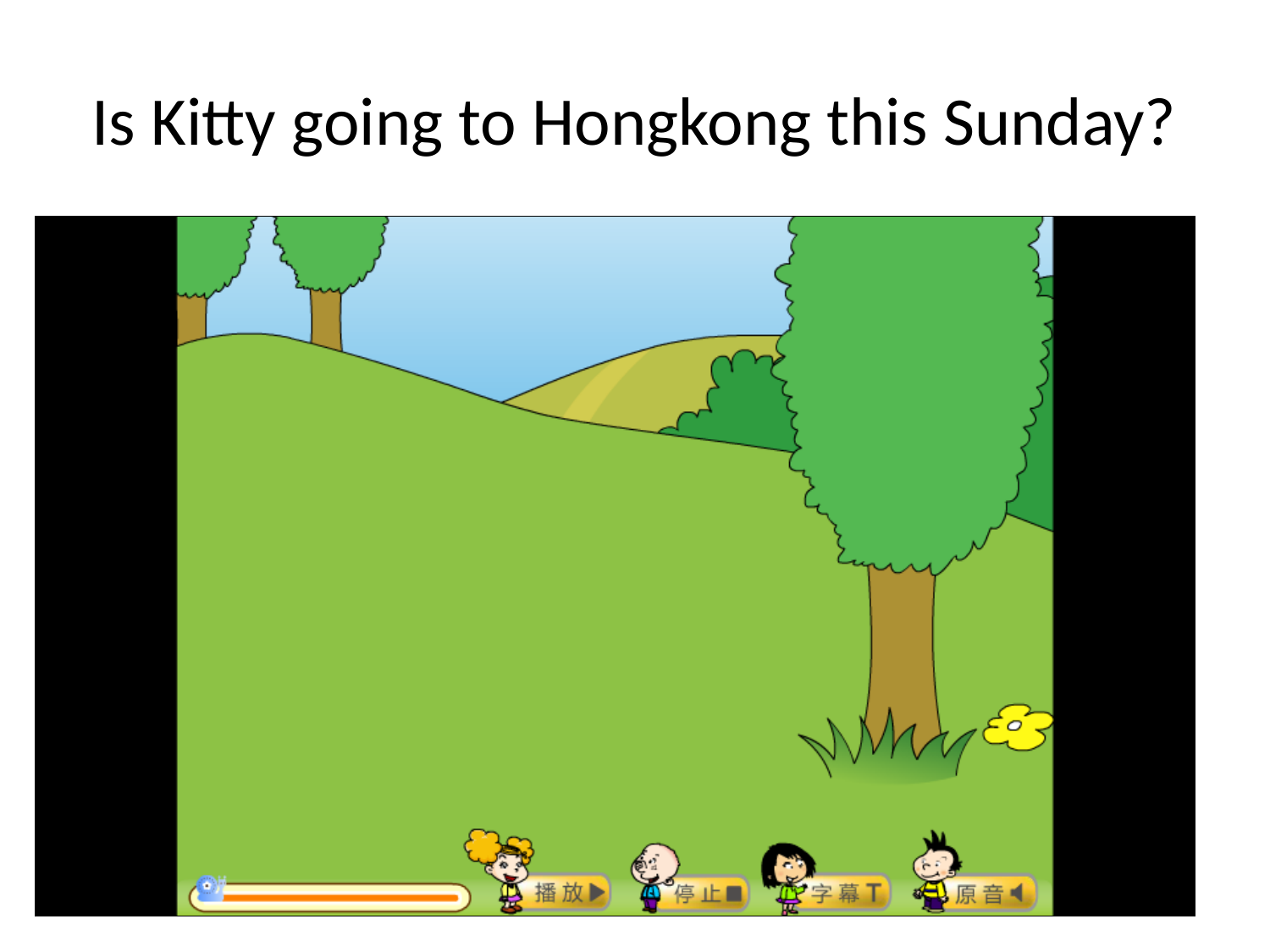

# Is Kitty going to Hongkong this Sunday?